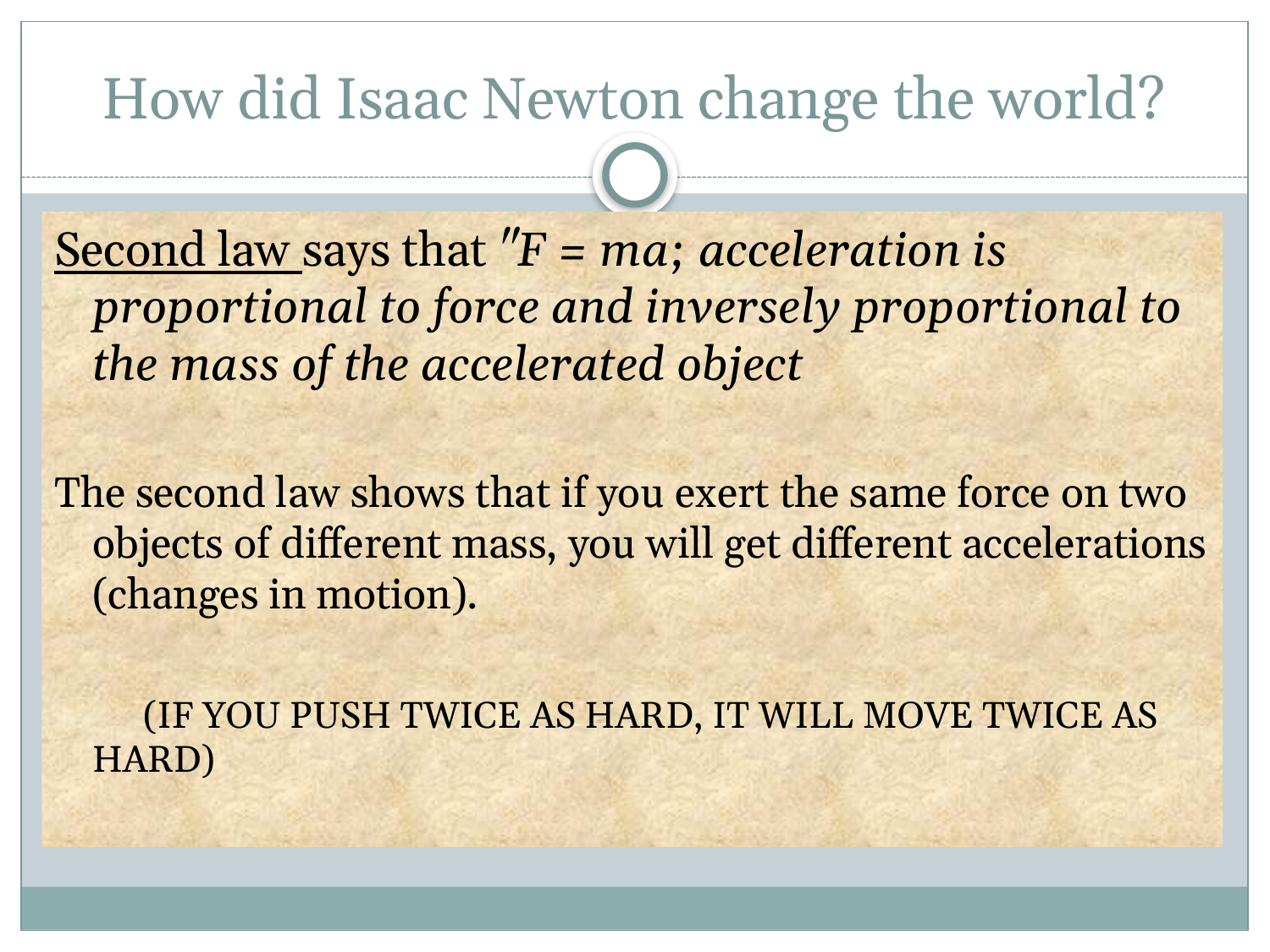

# How did Isaac Newton change the world?
Second law says that "F = ma; acceleration is proportional to force and inversely proportional to the mass of the accelerated object

The second law shows that if you exert the same force on two objects of different mass, you will get different accelerations (changes in motion).

          (IF YOU PUSH TWICE AS HARD, IT WILL MOVE TWICE AS HARD)